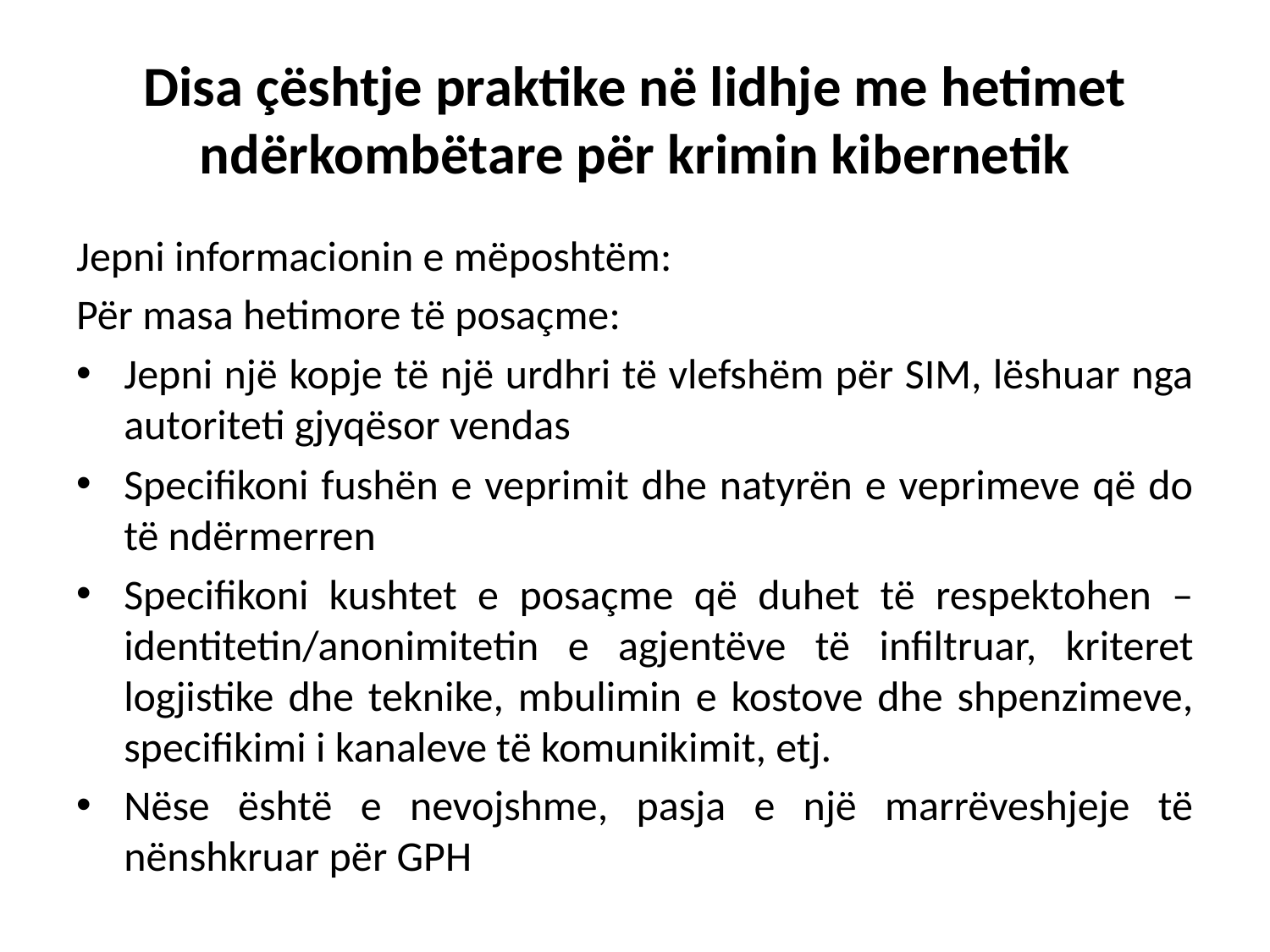

# Disa çështje praktike në lidhje me hetimet ndërkombëtare për krimin kibernetik
Jepni informacionin e mëposhtëm:
Për masa hetimore të posaçme:
Jepni një kopje të një urdhri të vlefshëm për SIM, lëshuar nga autoriteti gjyqësor vendas
Specifikoni fushën e veprimit dhe natyrën e veprimeve që do të ndërmerren
Specifikoni kushtet e posaçme që duhet të respektohen – identitetin/anonimitetin e agjentëve të infiltruar, kriteret logjistike dhe teknike, mbulimin e kostove dhe shpenzimeve, specifikimi i kanaleve të komunikimit, etj.
Nëse është e nevojshme, pasja e një marrëveshjeje të nënshkruar për GPH